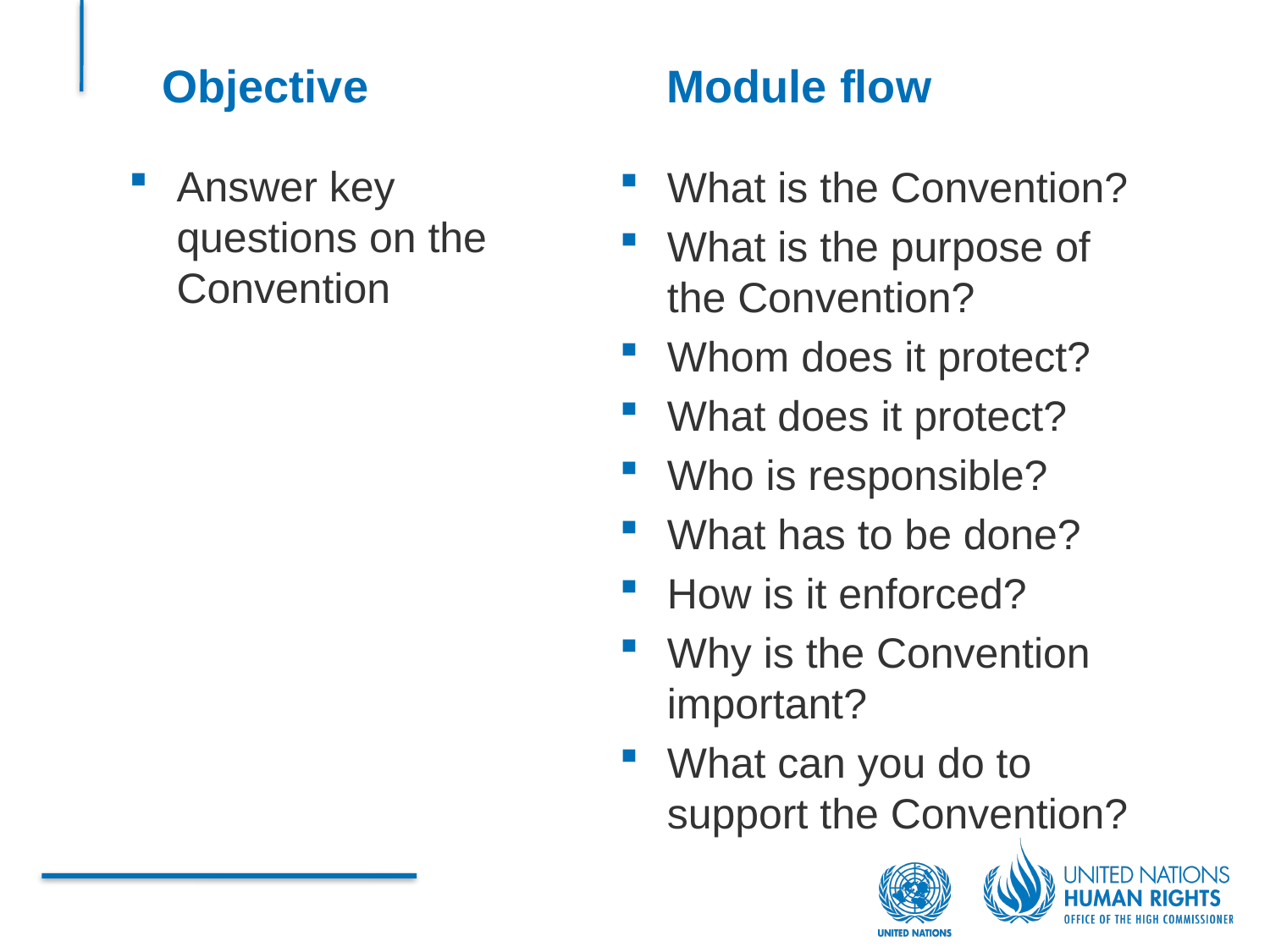

Objective
Module flow
Answer key questions on the Convention
What is the Convention?
What is the purpose of the Convention?
Whom does it protect?
What does it protect?
Who is responsible?
What has to be done?
How is it enforced?
Why is the Convention important?
What can you do to support the Convention?